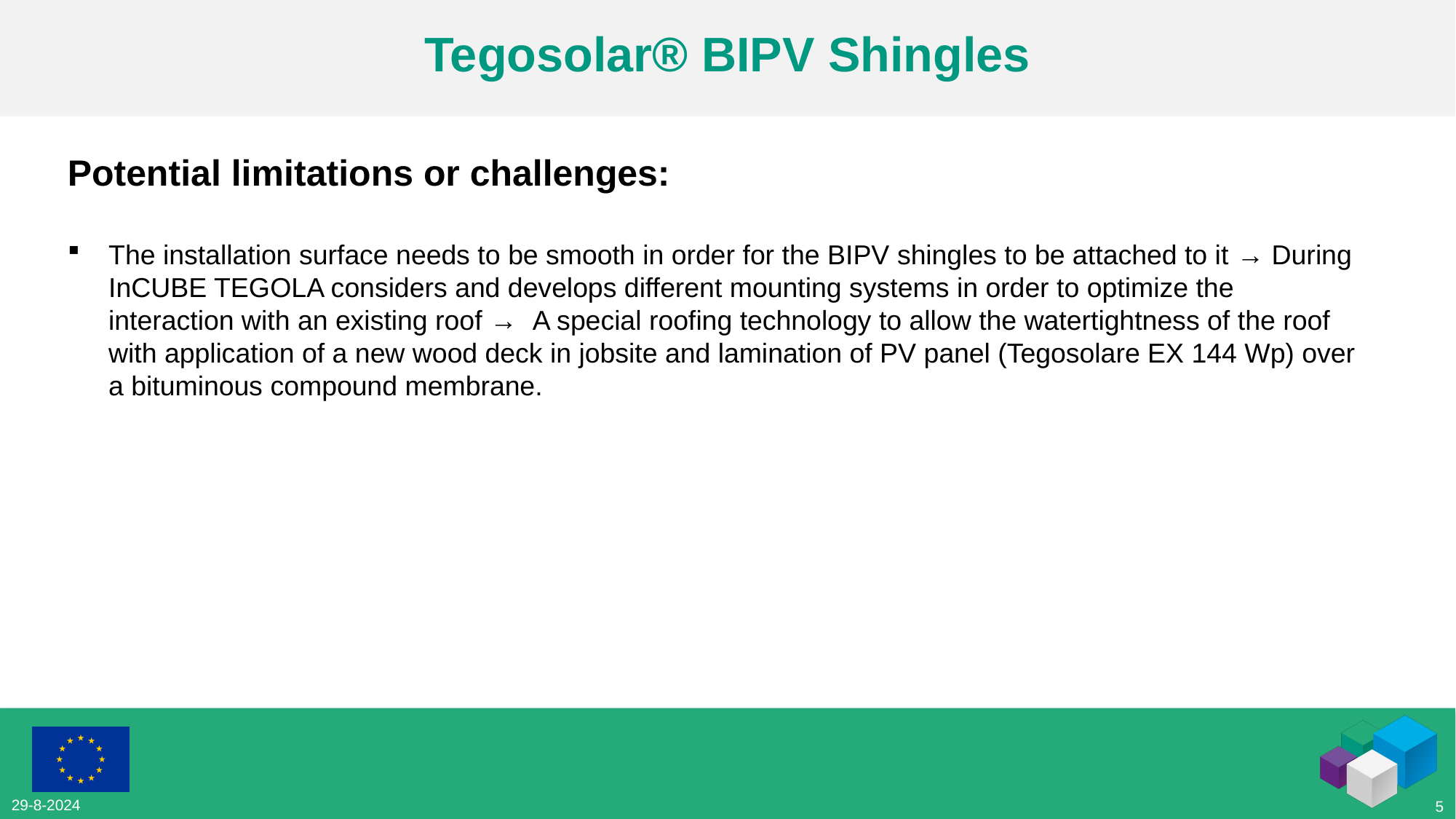

# Tegosolar® BIPV Shingles
Potential limitations or challenges:

The installation surface needs to be smooth in order for the BIPV shingles to be attached to it → During InCUBE TEGOLA considers and develops different mounting systems in order to optimize the interaction with an existing roof →  A special roofing technology to allow the watertightness of the roof with application of a new wood deck in jobsite and lamination of PV panel (Tegosolare EX 144 Wp) over a bituminous compound membrane.